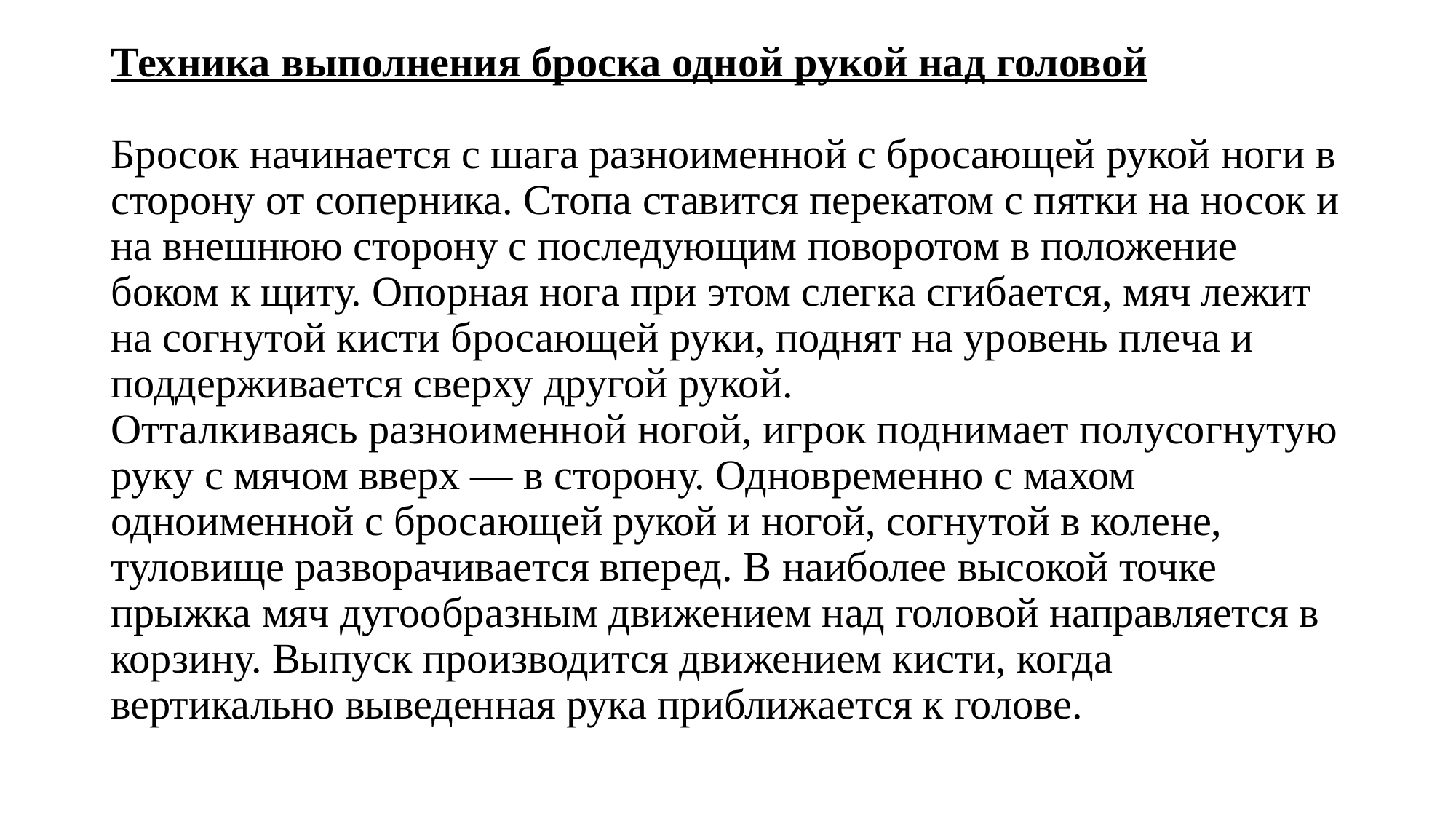

# Техника выполнения броска одной рукой над головой Бросок начинается с шага разноименной с бросающей рукой ноги в сторону от соперника. Стопа ставится перекатом с пятки на носок и на внешнюю сторону с последующим поворотом в положение боком к щиту. Опорная нога при этом слегка сгибается, мяч лежит на согнутой кисти бросающей руки, поднят на уровень плеча и поддерживается сверху другой рукой. Отталкиваясь разноименной ногой, игрок поднимает полусогнутую руку с мячом вверх — в сторону. Одновременно с махом одноименной с бросающей рукой и ногой, согнутой в колене, туловище разворачивается вперед. В наиболее высокой точке прыжка мяч дугообразным движением над головой направляется в корзину. Выпуск производится движением кисти, когда вертикально выведенная рука приближается к голове.